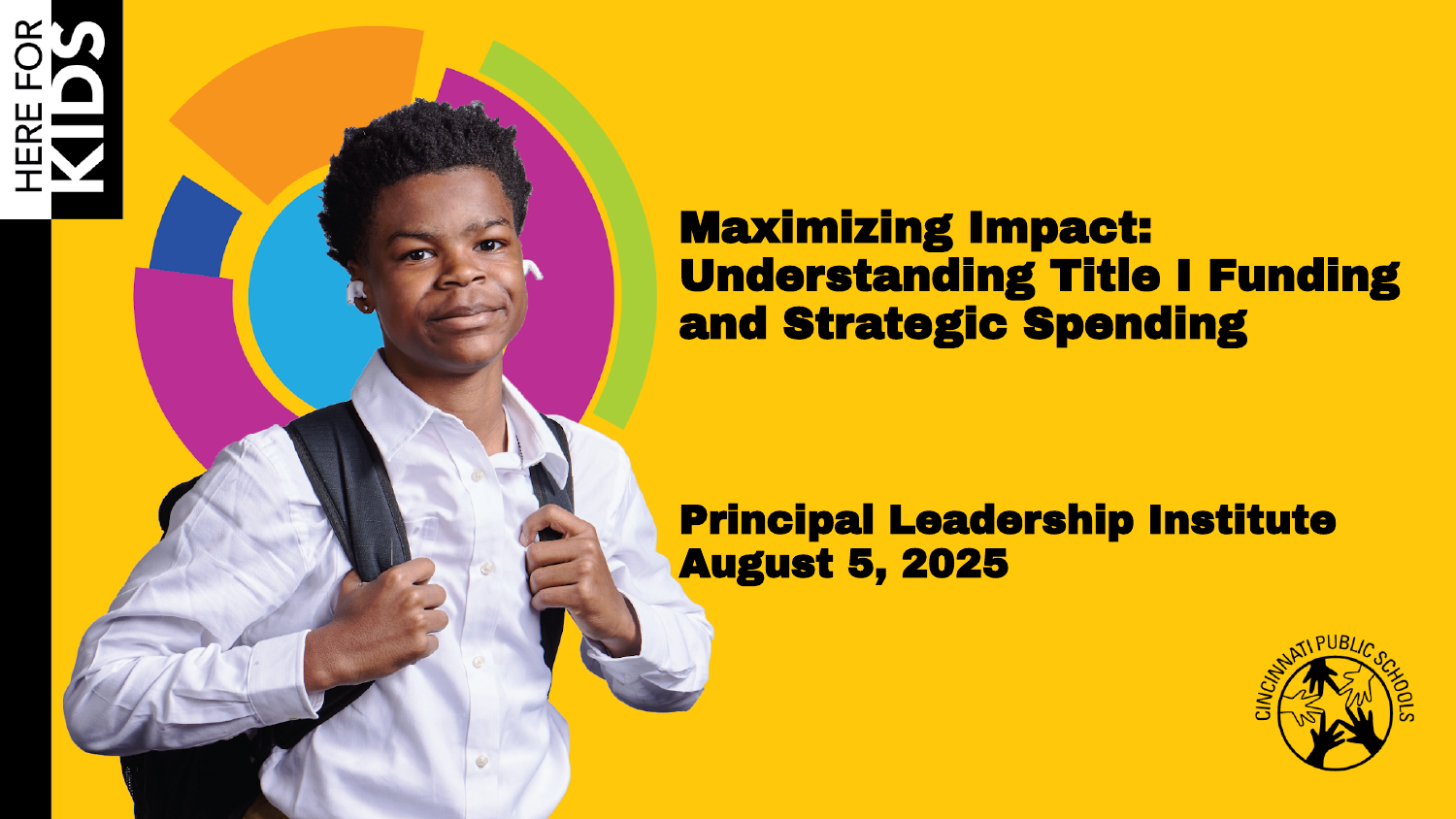

# Maximizing Impact: Understanding Title I Funding and Strategic Spending Principal Leadership Institute August 5, 2025